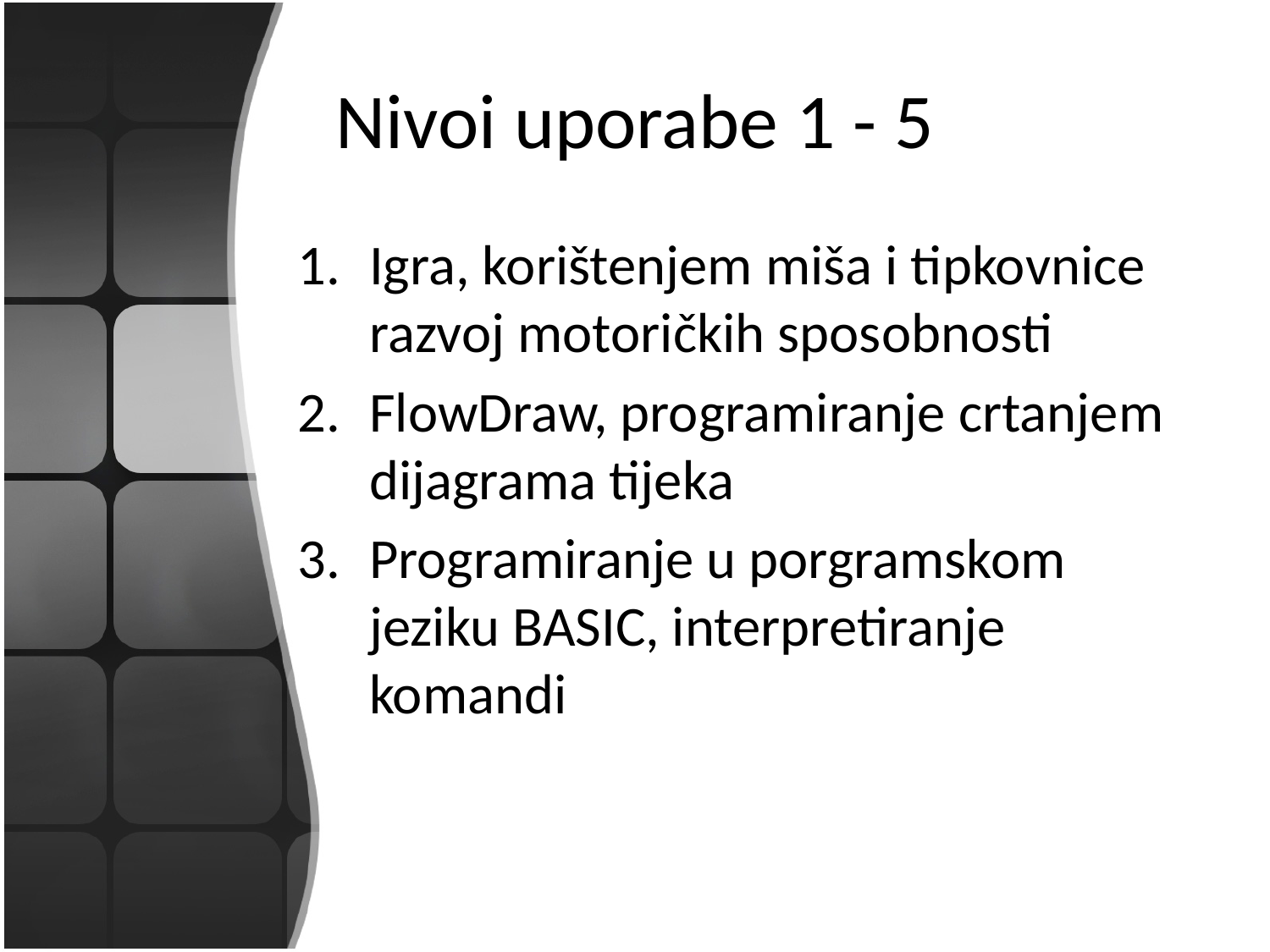

# Nivoi uporabe 1 - 5
Igra, korištenjem miša i tipkovnice razvoj motoričkih sposobnosti
FlowDraw, programiranje crtanjem dijagrama tijeka
Programiranje u porgramskom jeziku BASIC, interpretiranje komandi